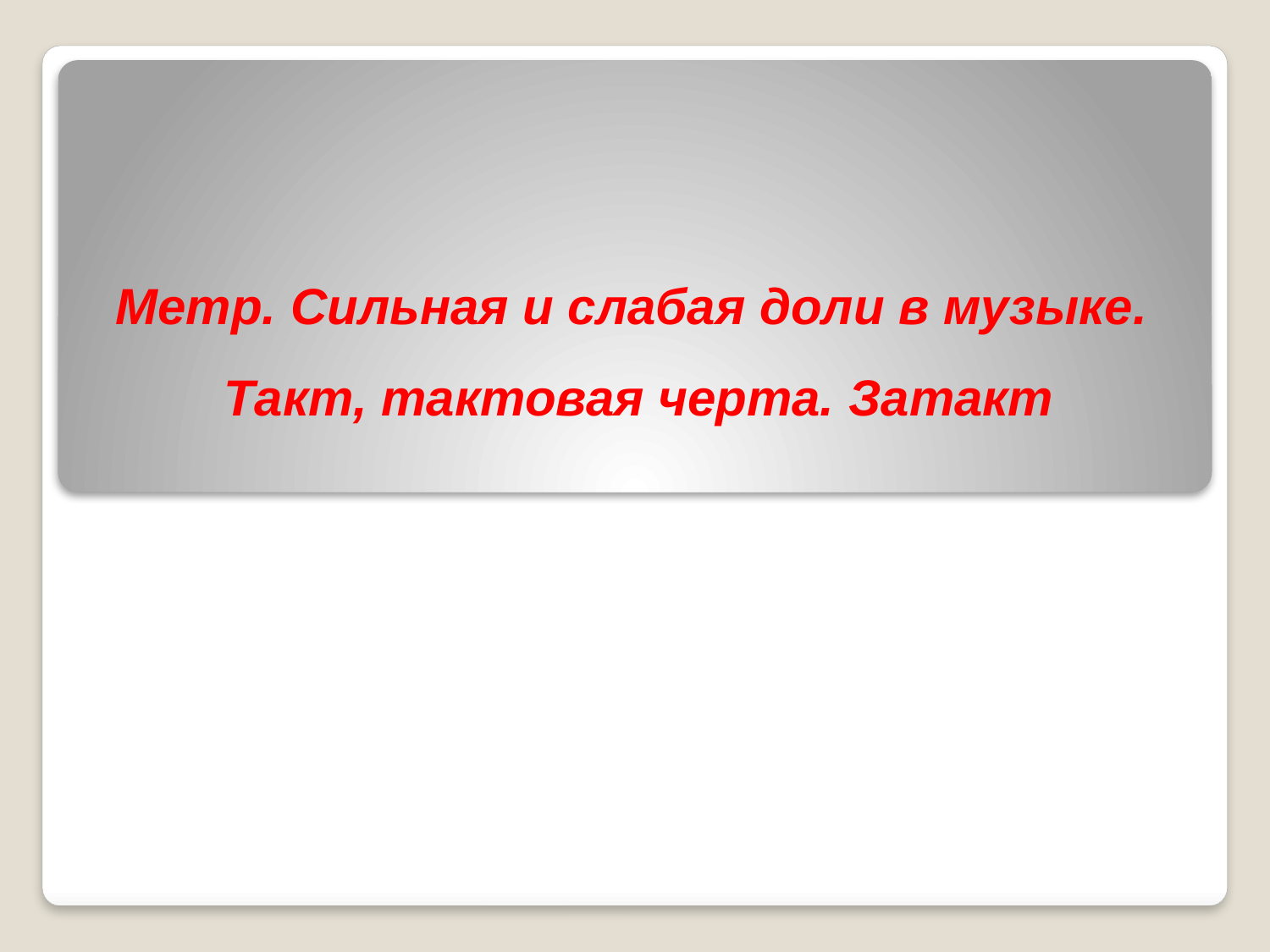

# Метр. Сильная и слабая доли в музыке. Такт, тактовая черта. Затакт